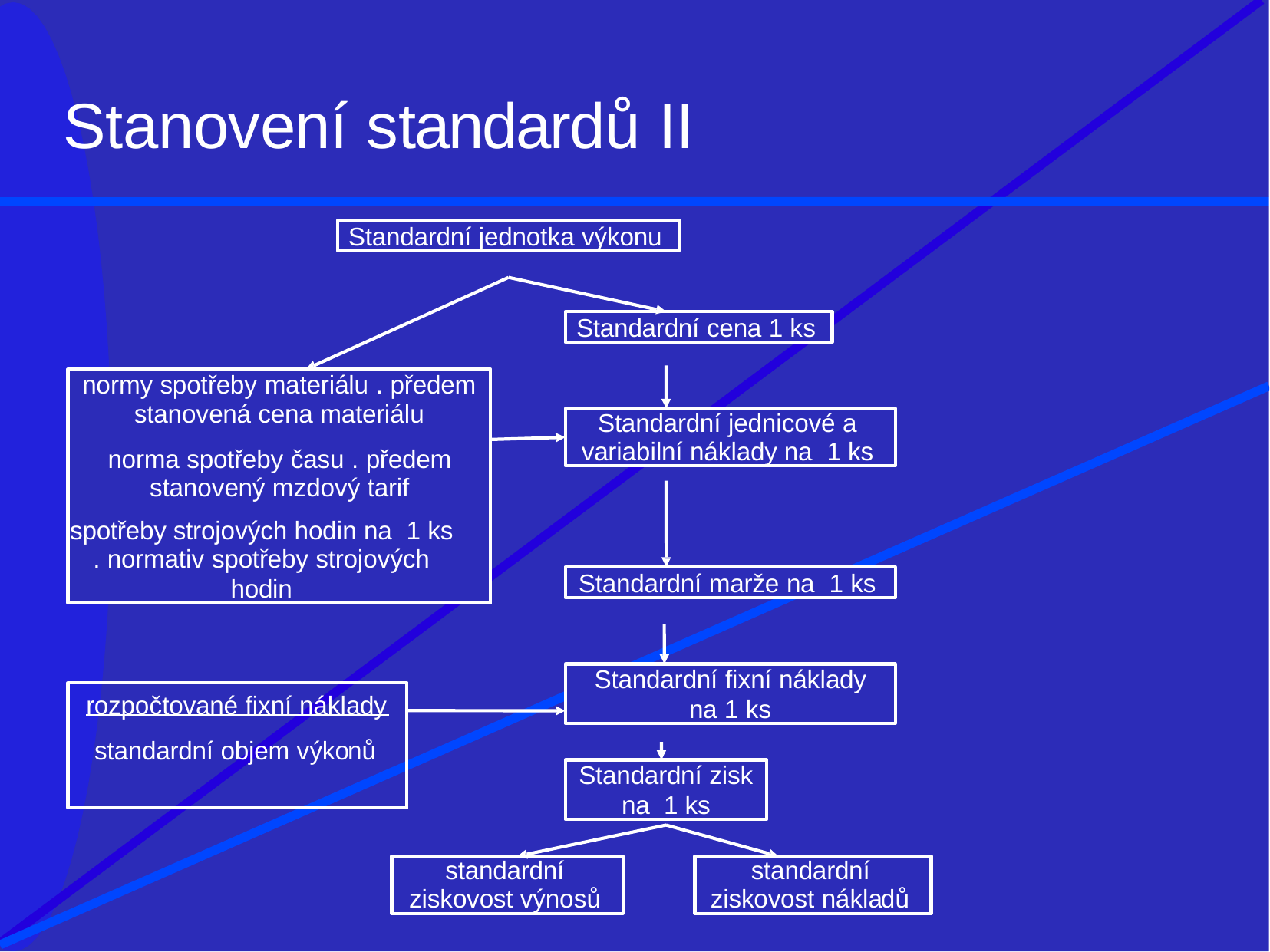

# Stanovení standardů II
Standardní jednotka výkonu

Standardní cena 1 ks

normy spotřeby materiálu . předem
stanovená cena materiálu
norma spotřeby času . předem stanovený mzdový tarif
spotřeby strojových hodin na  1 ks
. normativ spotřeby strojových
hodin
Standardní jednicové a variabilní náklady na  1 ks

Standardní marže na  1 ks

Standardní fixní náklady
na 1 ks

rozpočtované fixní náklady

standardní objem výkonů

Standardní zisk
na  1 ks

standardní ziskovost výnosů
standardní ziskovost nákladů